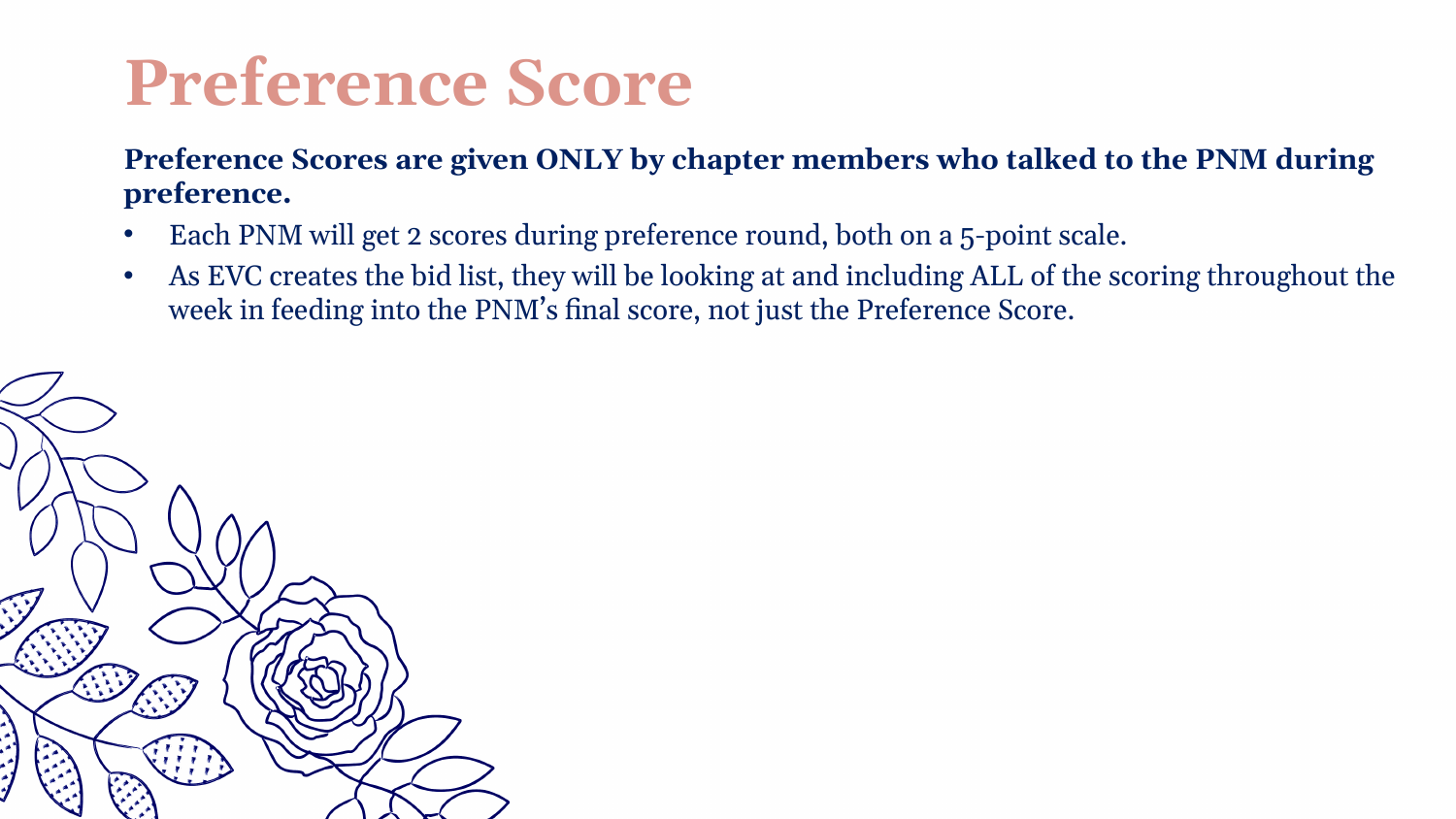

Preference Score
Preference Scores are given ONLY by chapter members who talked to the PNM during preference.
Each PNM will get 2 scores during preference round, both on a 5-point scale.
As EVC creates the bid list, they will be looking at and including ALL of the scoring throughout the week in feeding into the PNM’s final score, not just the Preference Score.